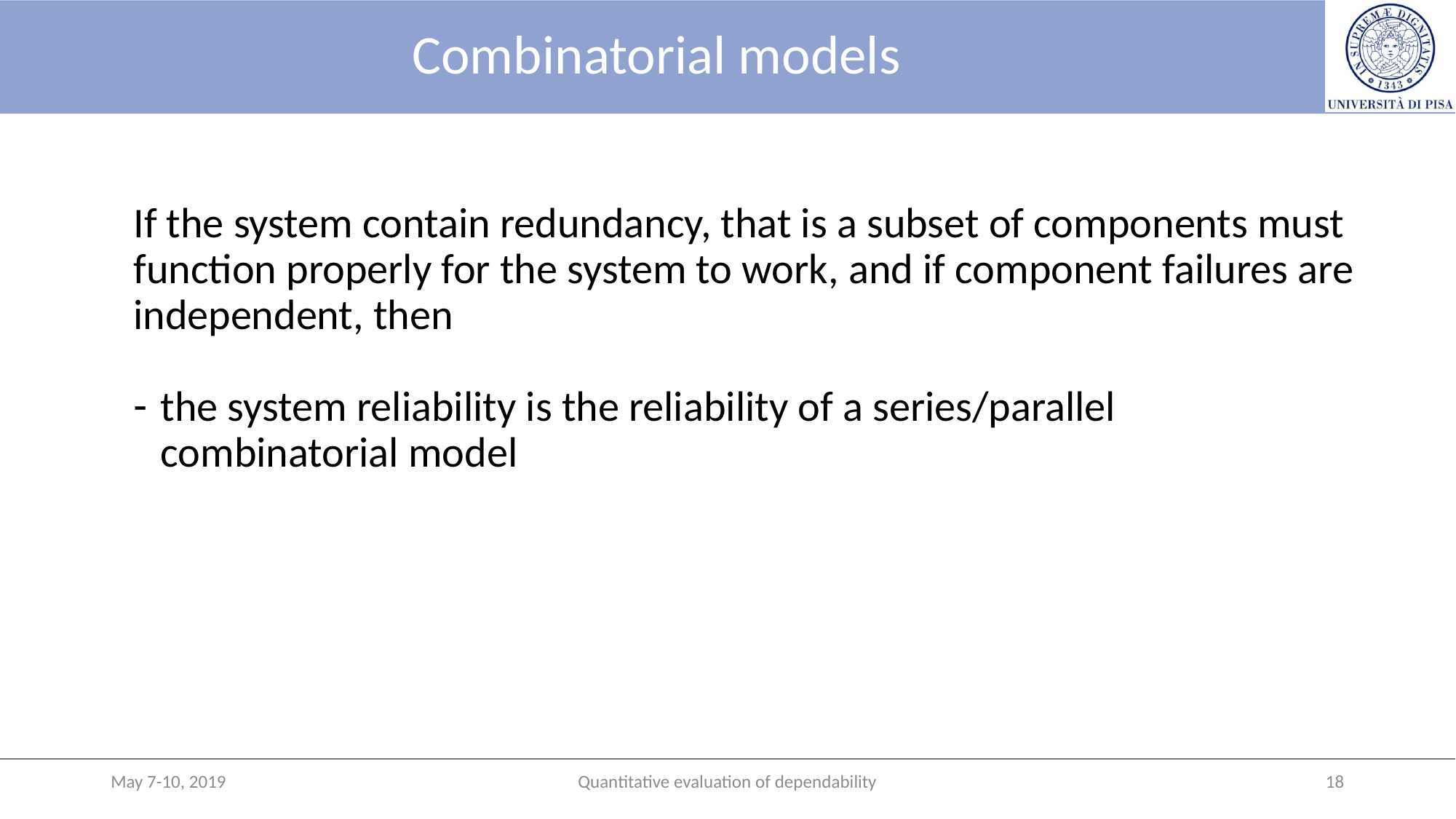

# Combinatorial models
If the system contain redundancy, that is a subset of components must function properly for the system to work, and if component failures are independent, then

the system reliability is the reliability of a series/parallel
combinatorial model

May 7-10, 2019
Quantitative evaluation of dependability
18